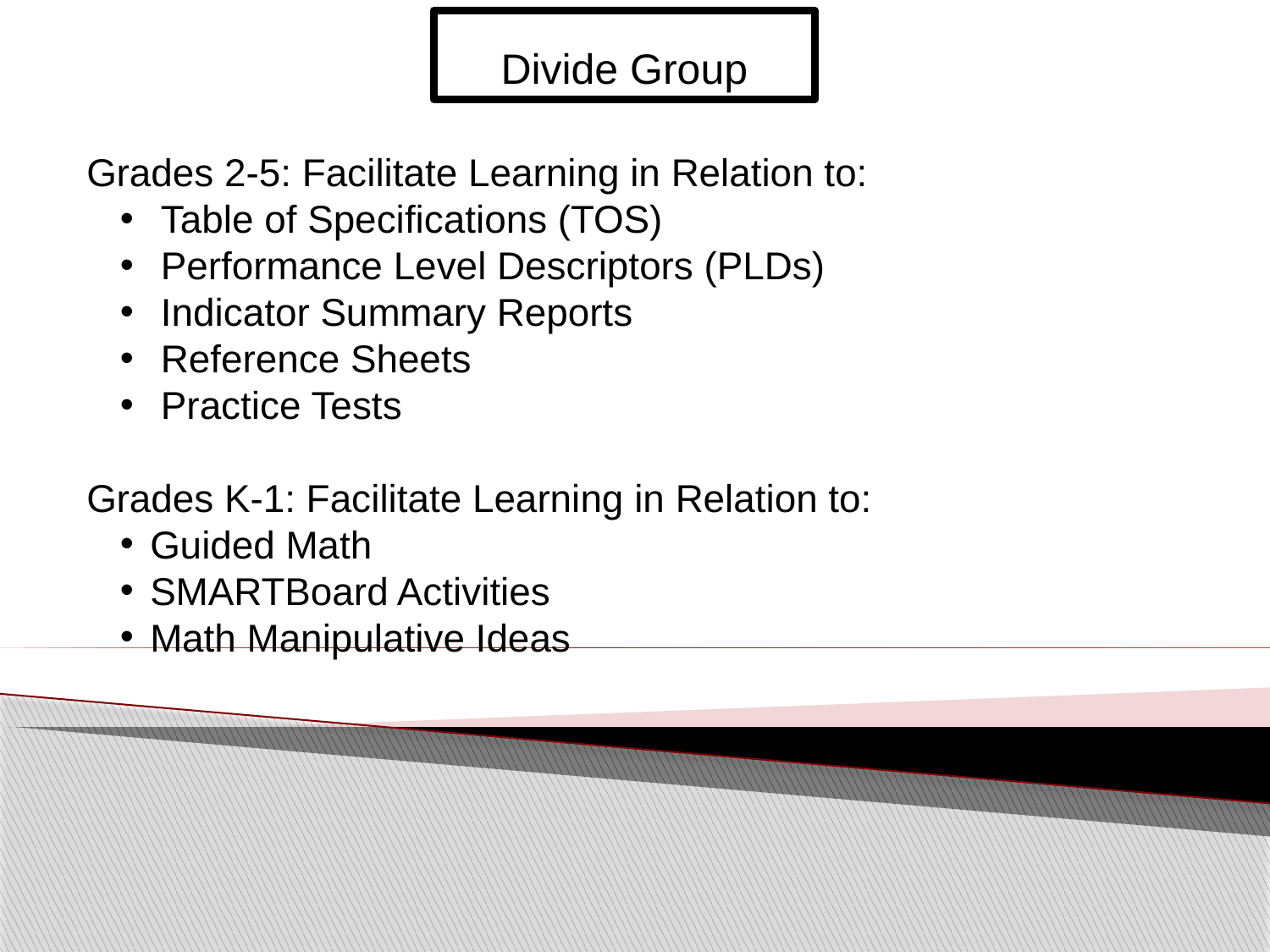

Divide Group

Grades 2-5: Facilitate Learning in Relation to:
 Table of Specifications (TOS)
 Performance Level Descriptors (PLDs)
 Indicator Summary Reports
 Reference Sheets
 Practice Tests

Grades K-1: Facilitate Learning in Relation to:
Guided Math
SMARTBoard Activities
Math Manipulative Ideas